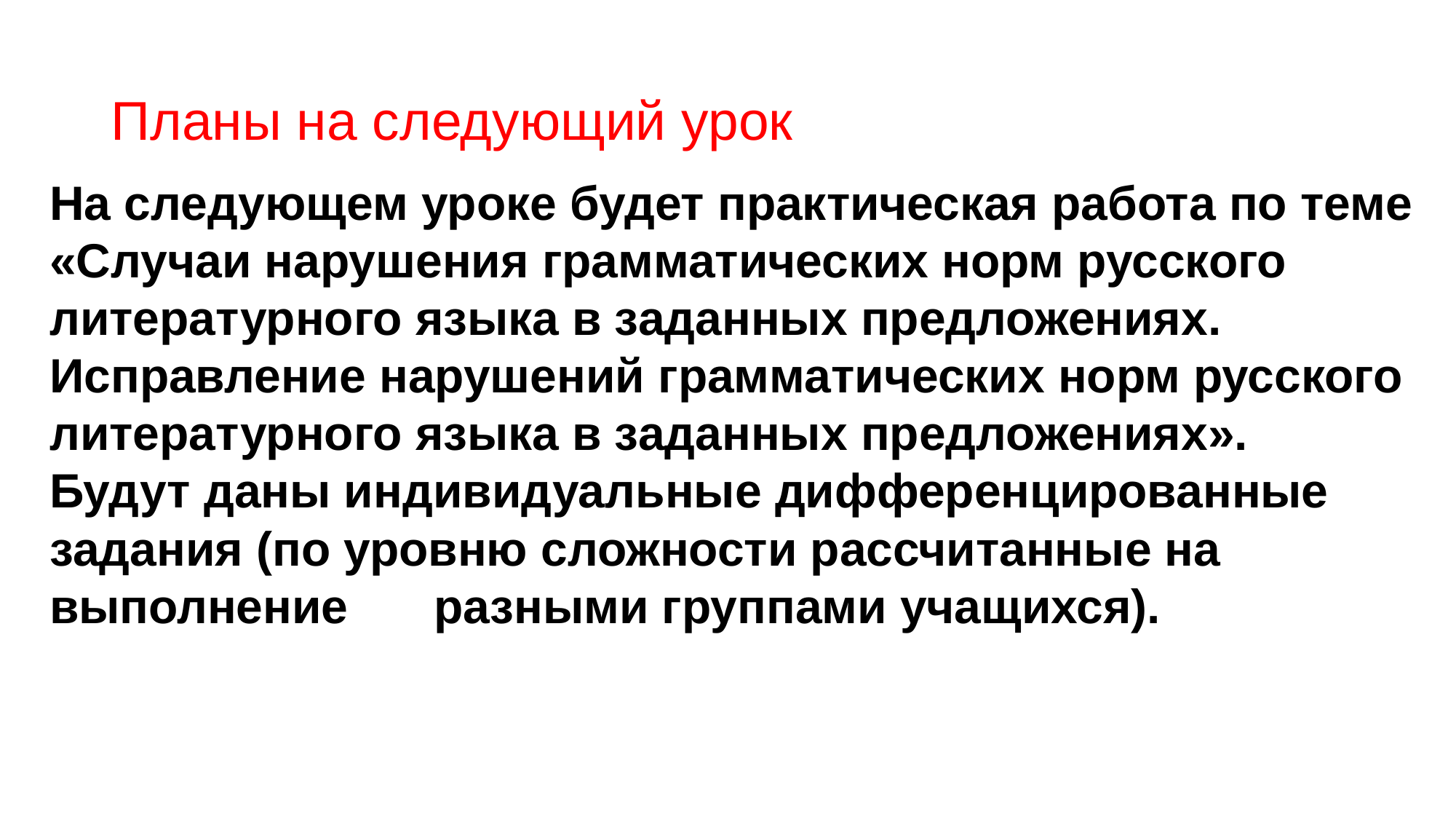

# Планы на следующий урок
На следующем уроке будет практическая работа по теме «Случаи нарушения грамматических норм русского литературного языка в заданных предложениях. Исправление нарушений грамматических норм русского литературного языка в заданных предложениях».
Будут даны индивидуальные дифференцированные задания (по уровню сложности рассчитанные на выполнение 	разными группами учащихся).